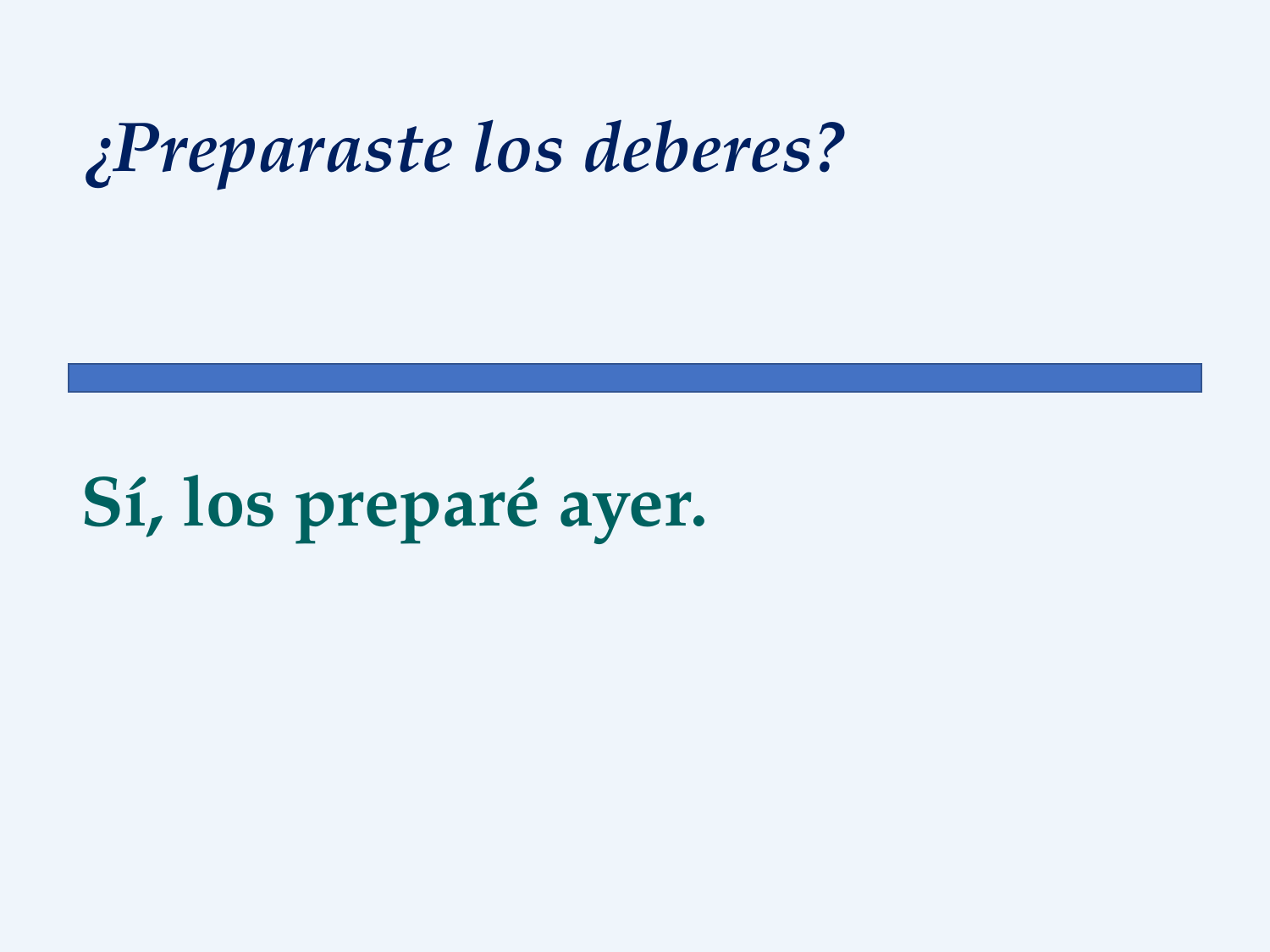

¿Preparaste los deberes?

Sí, los preparé ayer.